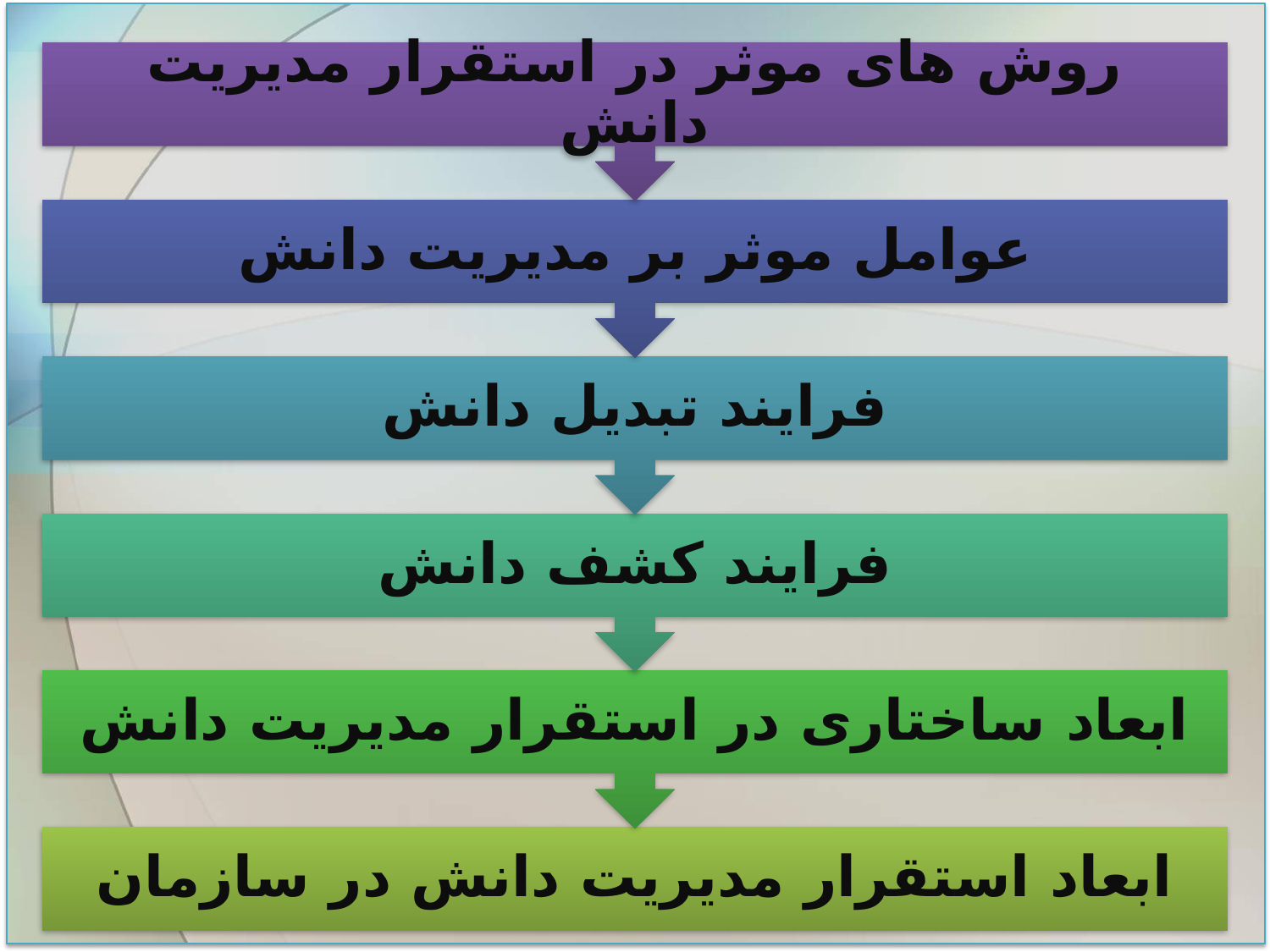

ابعاد استقرار مدیریت دانش در سازمان
ابعاد ساختاری در استقرار مدیریت دانش
فرایند کشف دانش
فرایند تبدیل دانش
عوامل موثر بر مدیریت دانش
روش های موثر در استقرار مدیریت دانش